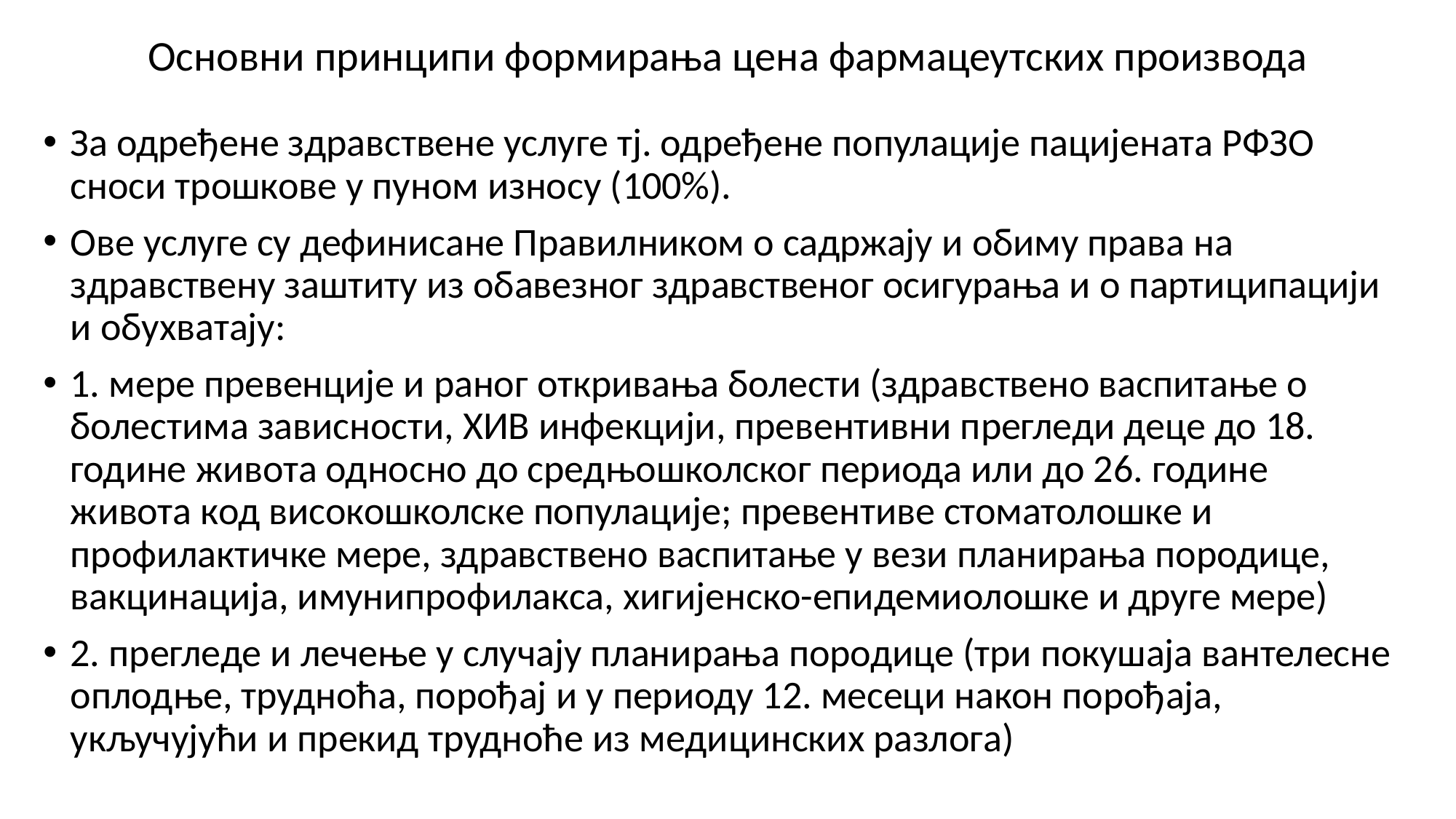

# Основни принципи формирања цена фармацеутских производа
За одређене здравствене услуге тј. одређене популације пацијената РФЗО сноси трошкове у пуном износу (100%).
Ове услуге су дефинисане Правилником о садржају и обиму права на здравствену заштиту из обавезног здравственог осигурања и о партиципацији и обухватају:
1. мере превенције и раног откривања болести (здравствено васпитање о болестима зависности, ХИВ инфекцији, превентивни прегледи деце до 18. године живота односно до средњошколског периода или до 26. године живота код високошколске популације; превентиве стоматолошке и профилактичке мере, здравствено васпитање у вези планирања породице, вакцинација, имунипрофилакса, хигијенско-епидемиолошке и друге мере)
2. прегледе и лечење у случају планирања породице (три покушаја вантелесне оплодње, трудноћа, порођај и у периоду 12. месеци након порођаја, укључујући и прекид трудноће из медицинских разлога)